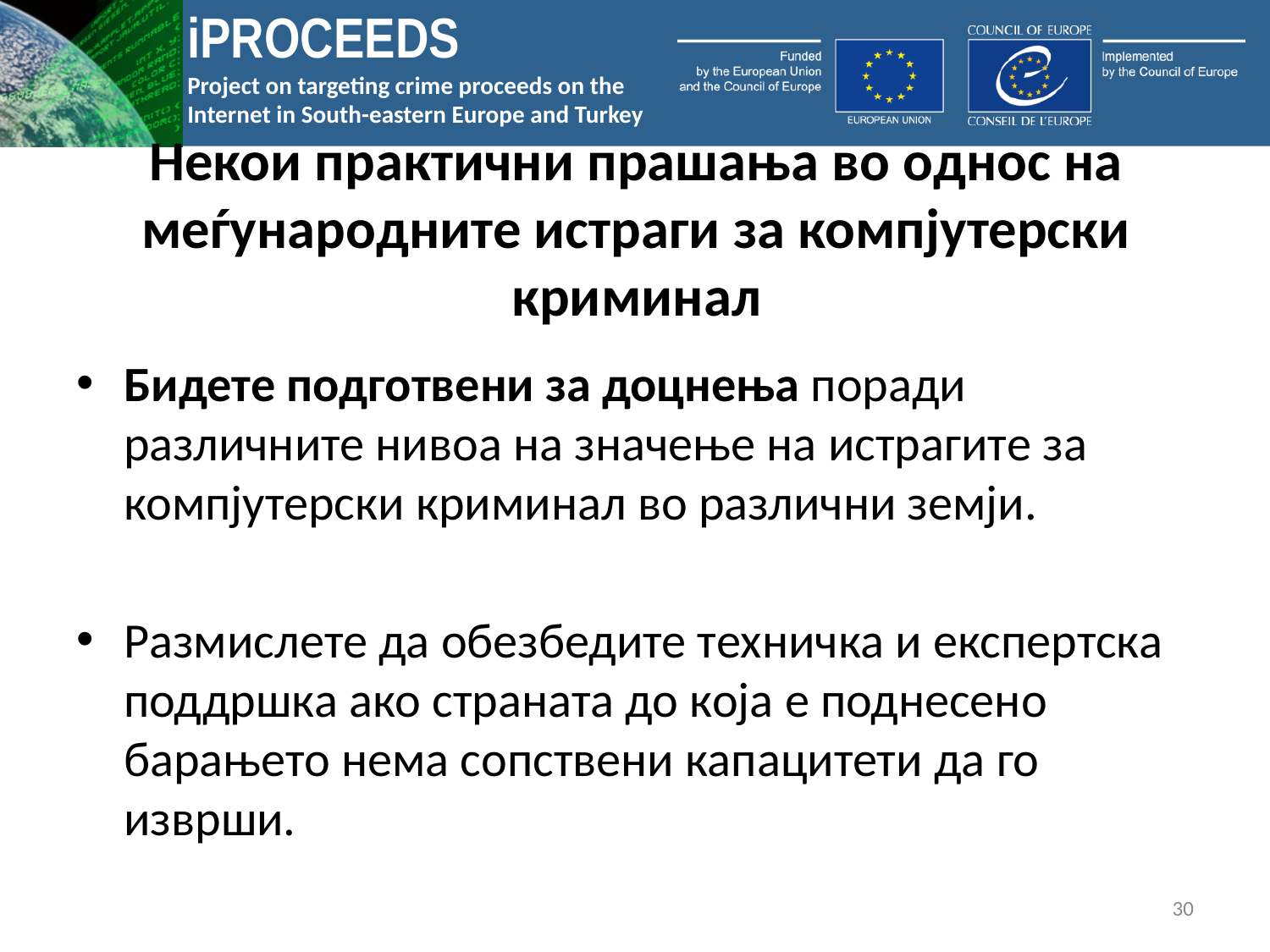

# Некои практични прашања во однос на меѓународните истраги за компјутерски криминал
Бидете подготвени за доцнења поради различните нивоа на значење на истрагите за компјутерски криминал во различни земји.

Размислете да обезбедите техничка и експертска поддршка ако страната до која е поднесено барањето нема сопствени капацитети да го изврши.

30